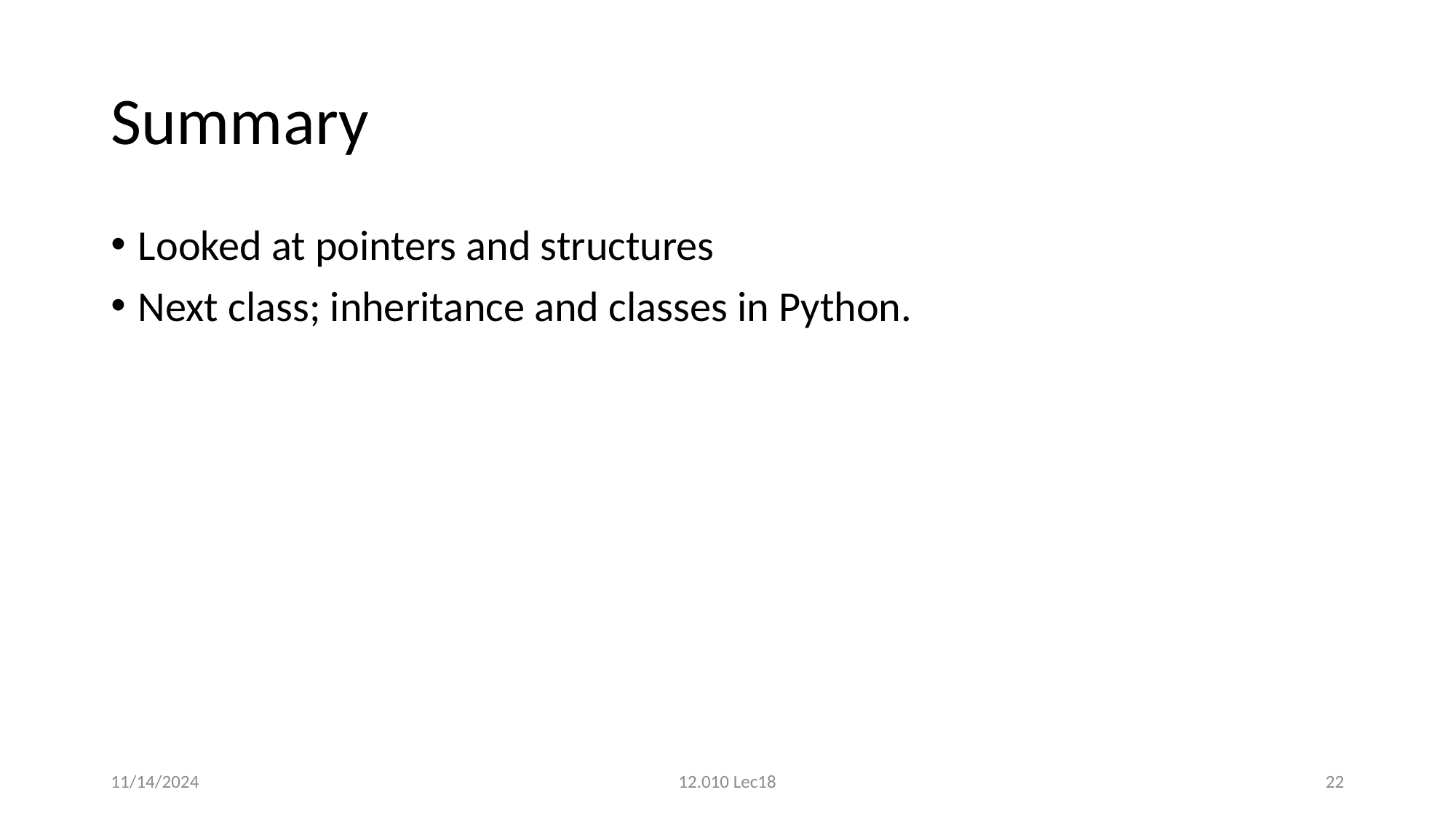

# Summary
Looked at pointers and structures
Next class; inheritance and classes in Python.
11/14/2024
12.010 Lec18
22